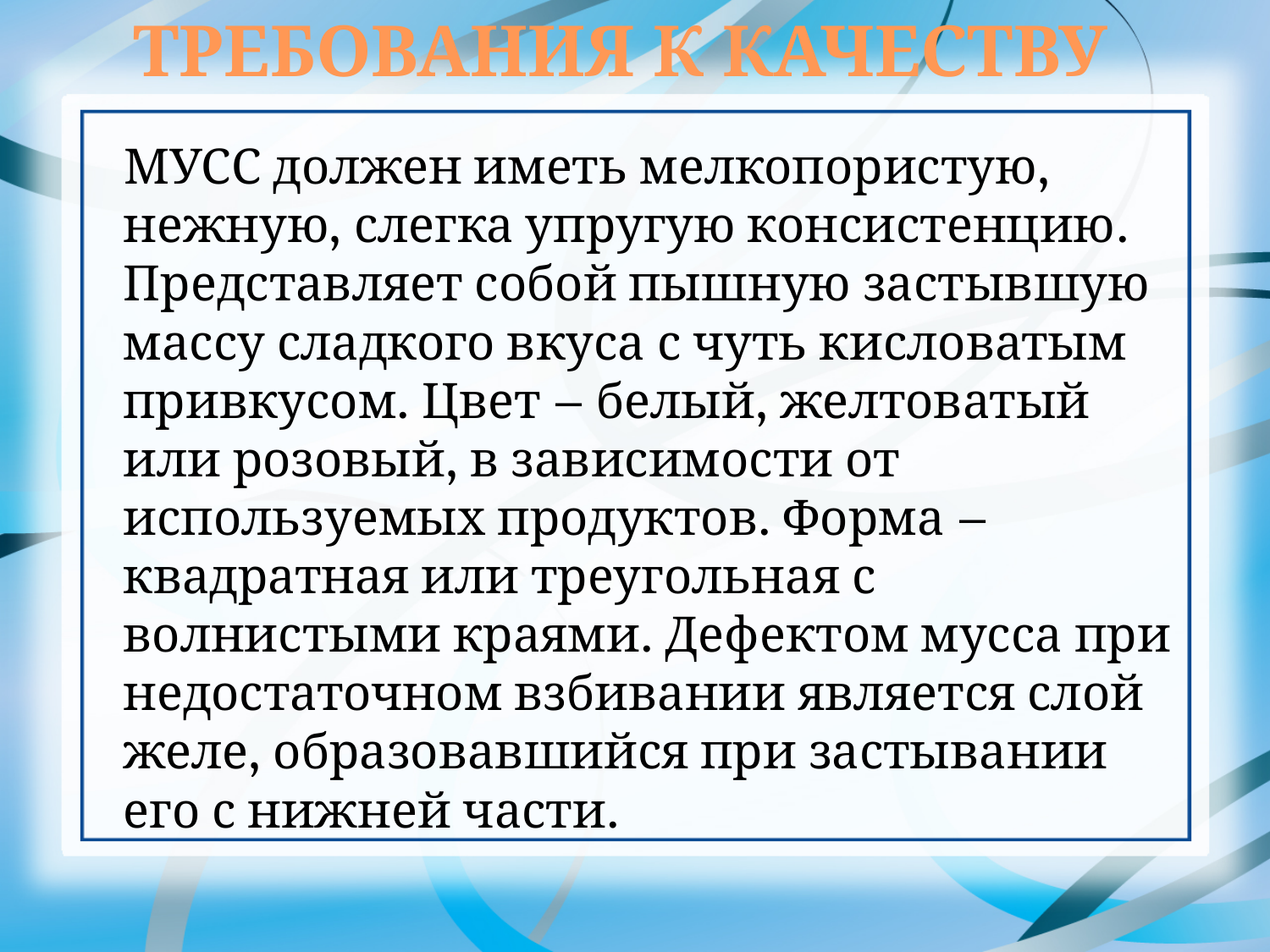

ТРЕБОВАНИЯ К КАЧЕСТВУ
    МУСС должен иметь мелкопористую, нежную, слегка упругую консистенцию. Представляет собой пышную застывшую массу сладкого вкуса с чуть кисловатым привкусом. Цвет – белый, желтоватый или розовый, в зависимости от используемых продуктов. Форма – квадратная или треугольная с волнистыми краями. Дефектом мусса при недостаточном взбивании является слой желе, образовавшийся при застывании его с нижней части.